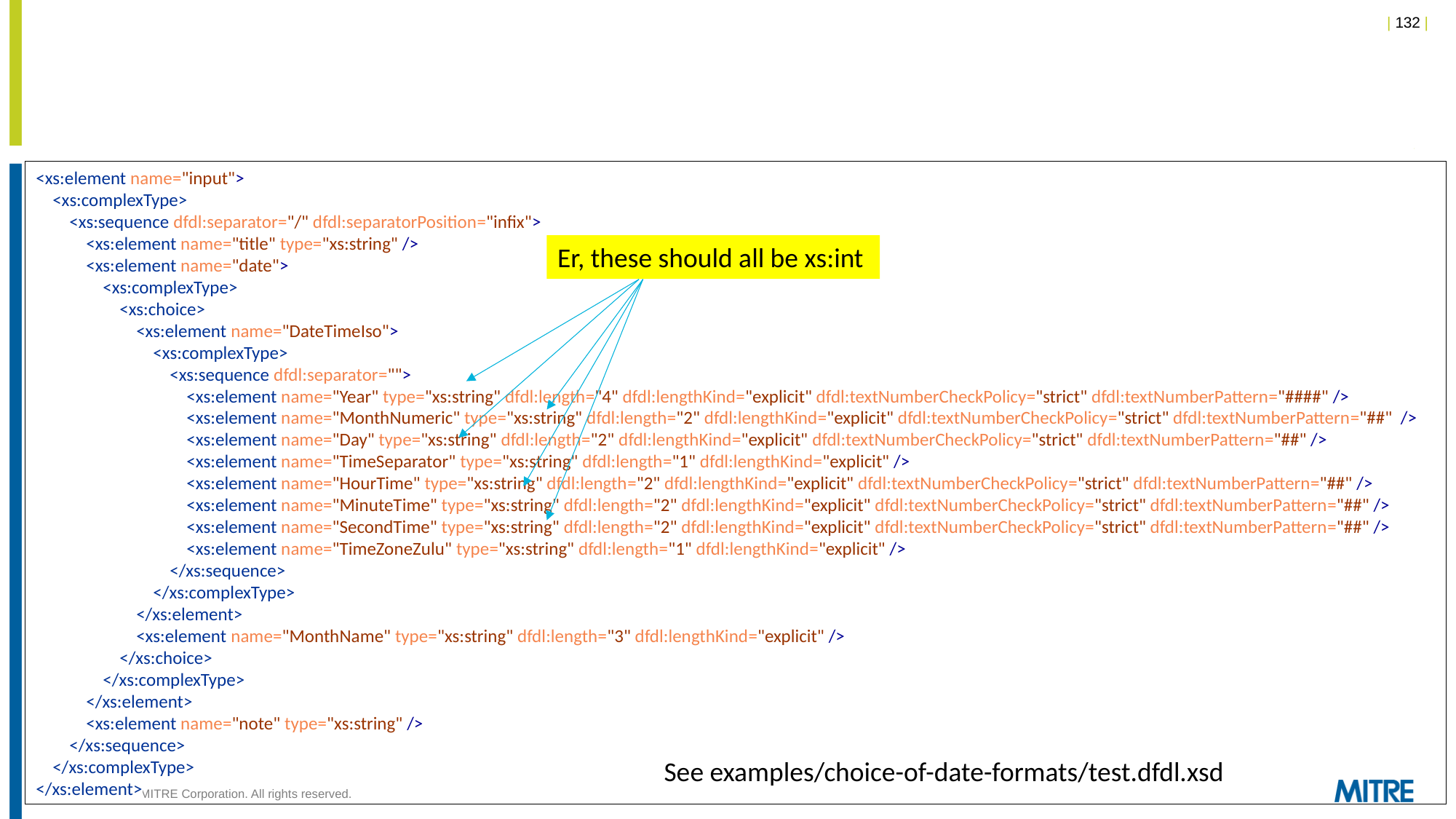

<xs:element name="input">
    <xs:complexType>
        <xs:sequence dfdl:separator="/" dfdl:separatorPosition="infix">
            <xs:element name="title" type="xs:string" />
            <xs:element name="date">
                <xs:complexType>
                    <xs:choice>
                        <xs:element name="DateTimeIso">
                            <xs:complexType>
                                <xs:sequence dfdl:separator="">
                                    <xs:element name="Year" type="xs:string" dfdl:length="4" dfdl:lengthKind="explicit" dfdl:textNumberCheckPolicy="strict" dfdl:textNumberPattern="####" />
                                    <xs:element name="MonthNumeric" type="xs:string" dfdl:length="2" dfdl:lengthKind="explicit" dfdl:textNumberCheckPolicy="strict" dfdl:textNumberPattern="##"  />
                                    <xs:element name="Day" type="xs:string" dfdl:length="2" dfdl:lengthKind="explicit" dfdl:textNumberCheckPolicy="strict" dfdl:textNumberPattern="##" />
                                    <xs:element name="TimeSeparator" type="xs:string" dfdl:length="1" dfdl:lengthKind="explicit" />
                                    <xs:element name="HourTime" type="xs:string" dfdl:length="2" dfdl:lengthKind="explicit" dfdl:textNumberCheckPolicy="strict" dfdl:textNumberPattern="##" />
                                    <xs:element name="MinuteTime" type="xs:string" dfdl:length="2" dfdl:lengthKind="explicit" dfdl:textNumberCheckPolicy="strict" dfdl:textNumberPattern="##" />
                                    <xs:element name="SecondTime" type="xs:string" dfdl:length="2" dfdl:lengthKind="explicit" dfdl:textNumberCheckPolicy="strict" dfdl:textNumberPattern="##" />
                                    <xs:element name="TimeZoneZulu" type="xs:string" dfdl:length="1" dfdl:lengthKind="explicit" />
                                </xs:sequence>
                            </xs:complexType>
                        </xs:element>
                        <xs:element name="MonthName" type="xs:string" dfdl:length="3" dfdl:lengthKind="explicit" />
                    </xs:choice>
                </xs:complexType>
            </xs:element>
            <xs:element name="note" type="xs:string" />
        </xs:sequence>
    </xs:complexType>
</xs:element>
Er, these should all be xs:int
See examples/choice-of-date-formats/test.dfdl.xsd
© 2019 The MITRE Corporation. All rights reserved.